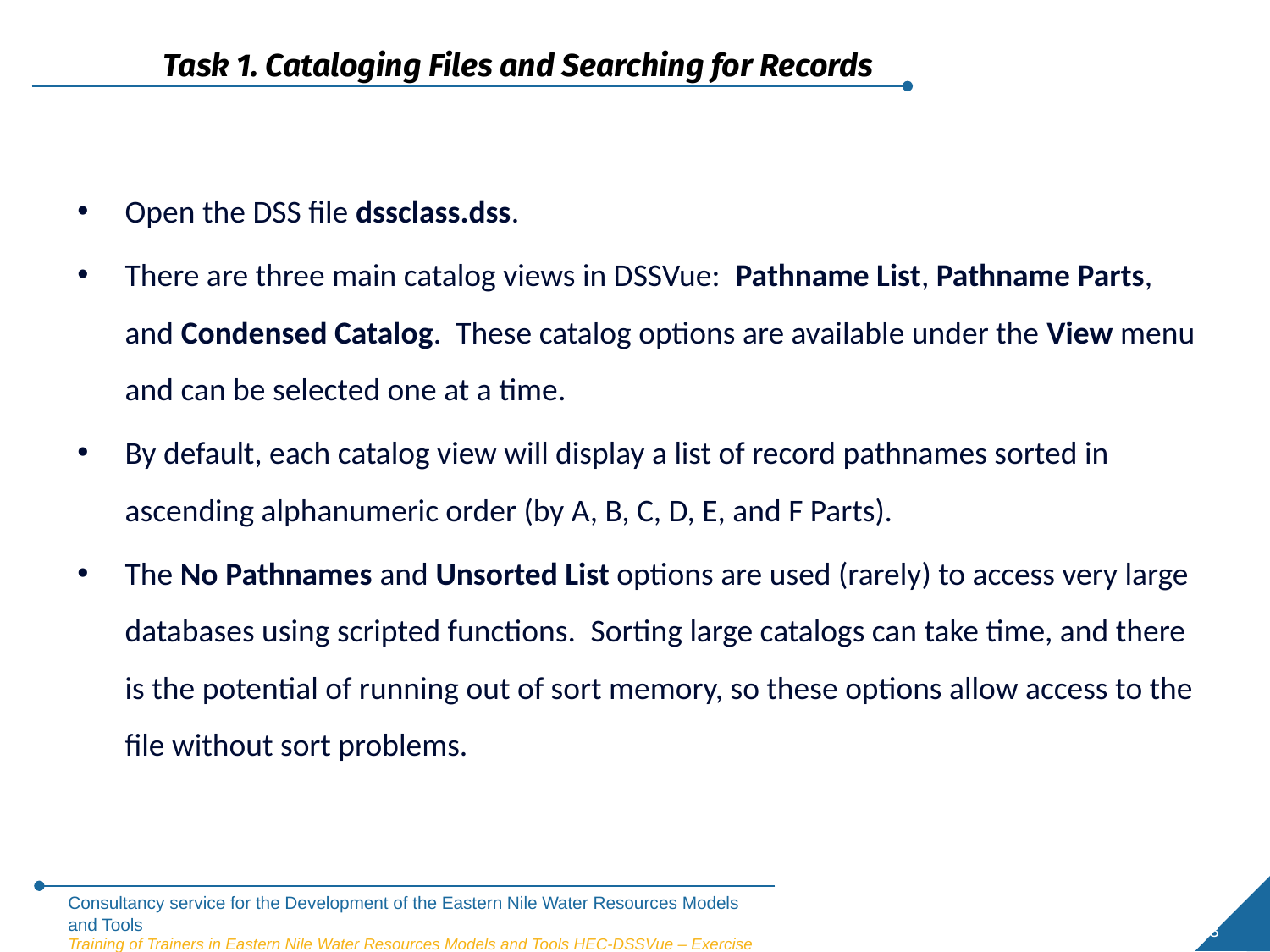

Task 1. Cataloging Files and Searching for Records
Open the DSS file dssclass.dss.
There are three main catalog views in DSSVue:  Pathname List, Pathname Parts, and Condensed Catalog.  These catalog options are available under the View menu and can be selected one at a time.
By default, each catalog view will display a list of record pathnames sorted in ascending alphanumeric order (by A, B, C, D, E, and F Parts).
The No Pathnames and Unsorted List options are used (rarely) to access very large databases using scripted functions.  Sorting large catalogs can take time, and there is the potential of running out of sort memory, so these options allow access to the file without sort problems.